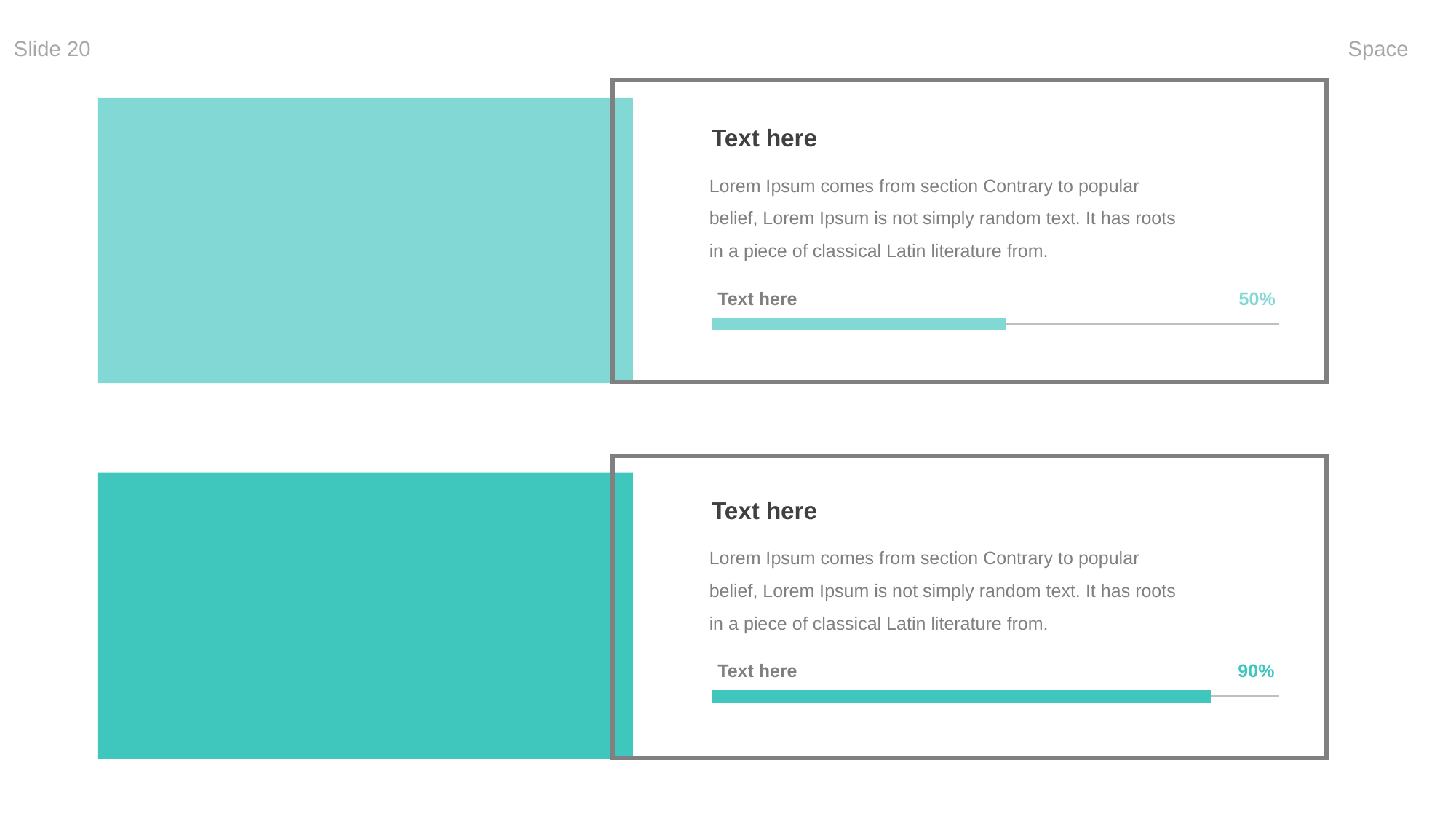

Text here
01
Lorem Ipsum comes from section Contrary to popular belief, Lorem Ipsum is not simply random text. It has roots in a piece of classical Latin literature from.
Text here
50%

Text here
02
Lorem Ipsum comes from section Contrary to popular belief, Lorem Ipsum is not simply random text. It has roots in a piece of classical Latin literature from.
Text here
90%